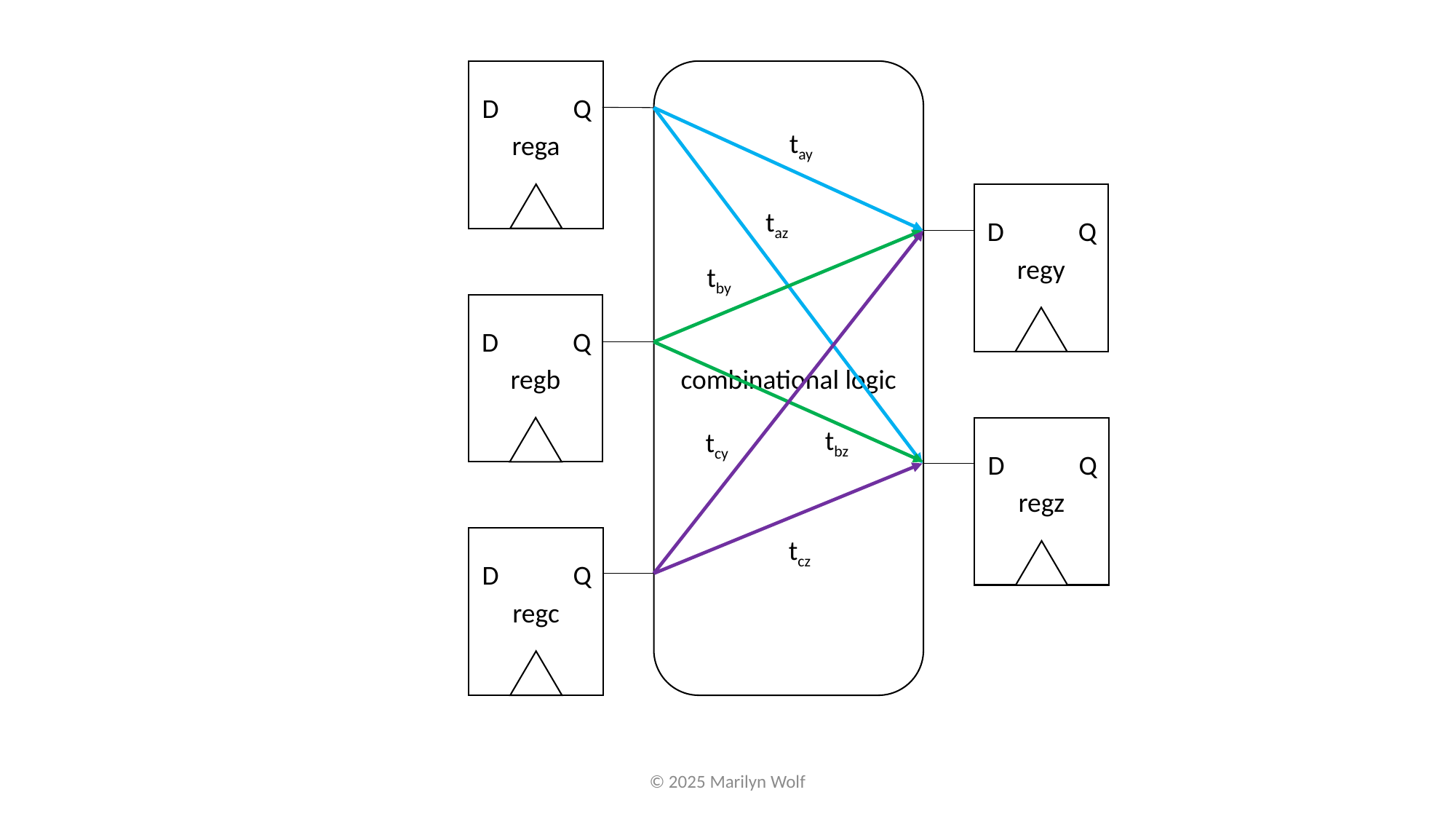

rega
combinational logic
D
Q
tay

regy
taz
D
Q
tby
regb

D
Q
tbz

regz
tcy
D
Q
tcz
regc

D
Q

© 2025 Marilyn Wolf